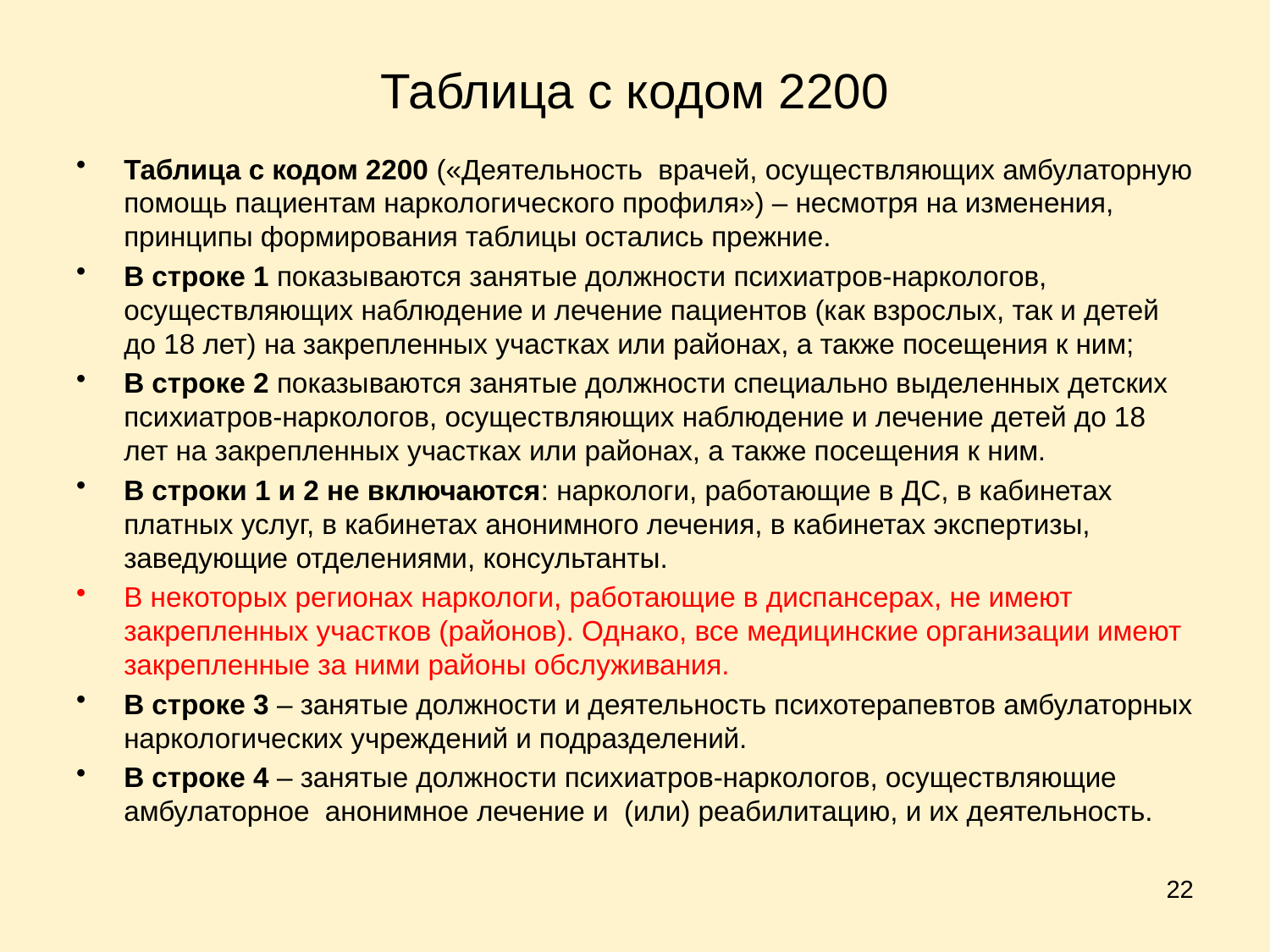

# Таблица с кодом 2200
Таблица с кодом 2200 («Деятельность  врачей, осуществляющих амбулаторную помощь пациентам наркологического профиля») – несмотря на изменения, принципы формирования таблицы остались прежние.
В строке 1 показываются занятые должности психиатров-наркологов, осуществляющих наблюдение и лечение пациентов (как взрослых, так и детей до 18 лет) на закрепленных участках или районах, а также посещения к ним;
В строке 2 показываются занятые должности специально выделенных детских психиатров-наркологов, осуществляющих наблюдение и лечение детей до 18 лет на закрепленных участках или районах, а также посещения к ним.
В строки 1 и 2 не включаются: наркологи, работающие в ДС, в кабинетах платных услуг, в кабинетах анонимного лечения, в кабинетах экспертизы,  заведующие отделениями, консультанты.
В некоторых регионах наркологи, работающие в диспансерах, не имеют закрепленных участков (районов). Однако, все медицинские организации имеют закрепленные за ними районы обслуживания.
В строке 3 – занятые должности и деятельность психотерапевтов амбулаторных наркологических учреждений и подразделений.
В строке 4 – занятые должности психиатров-наркологов, осуществляющие амбулаторное  анонимное лечение и  (или) реабилитацию, и их деятельность.
22